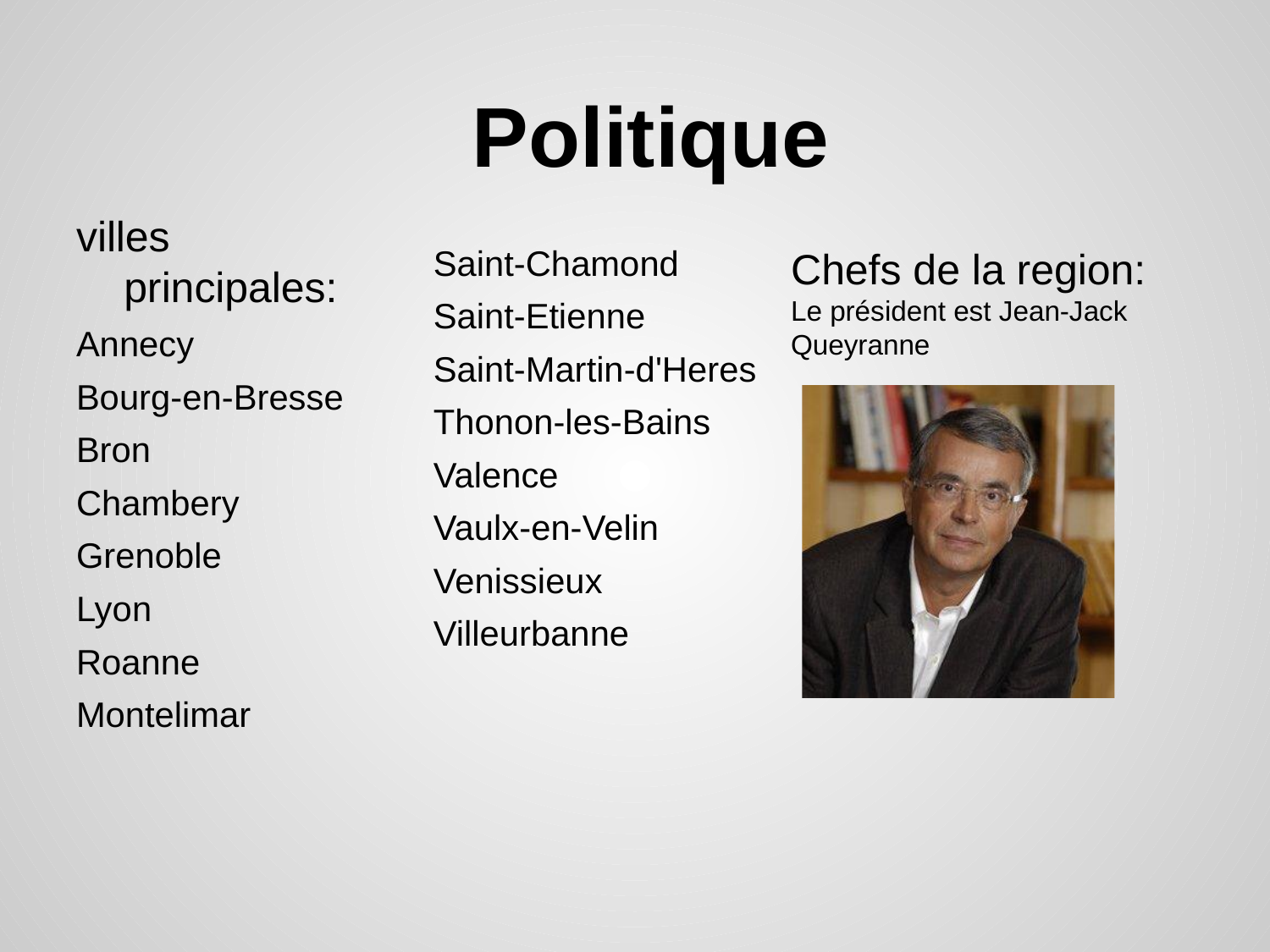

# Politique
villes principales:
Annecy
Bourg-en-Bresse
Bron
Chambery
Grenoble
Lyon
Roanne
Montelimar

Saint-Chamond
Saint-Etienne
Saint-Martin-d'Heres
Thonon-les-Bains
Valence
Vaulx-en-Velin
Venissieux
Villeurbanne
Chefs de la region:
Le président est Jean-Jack Queyranne